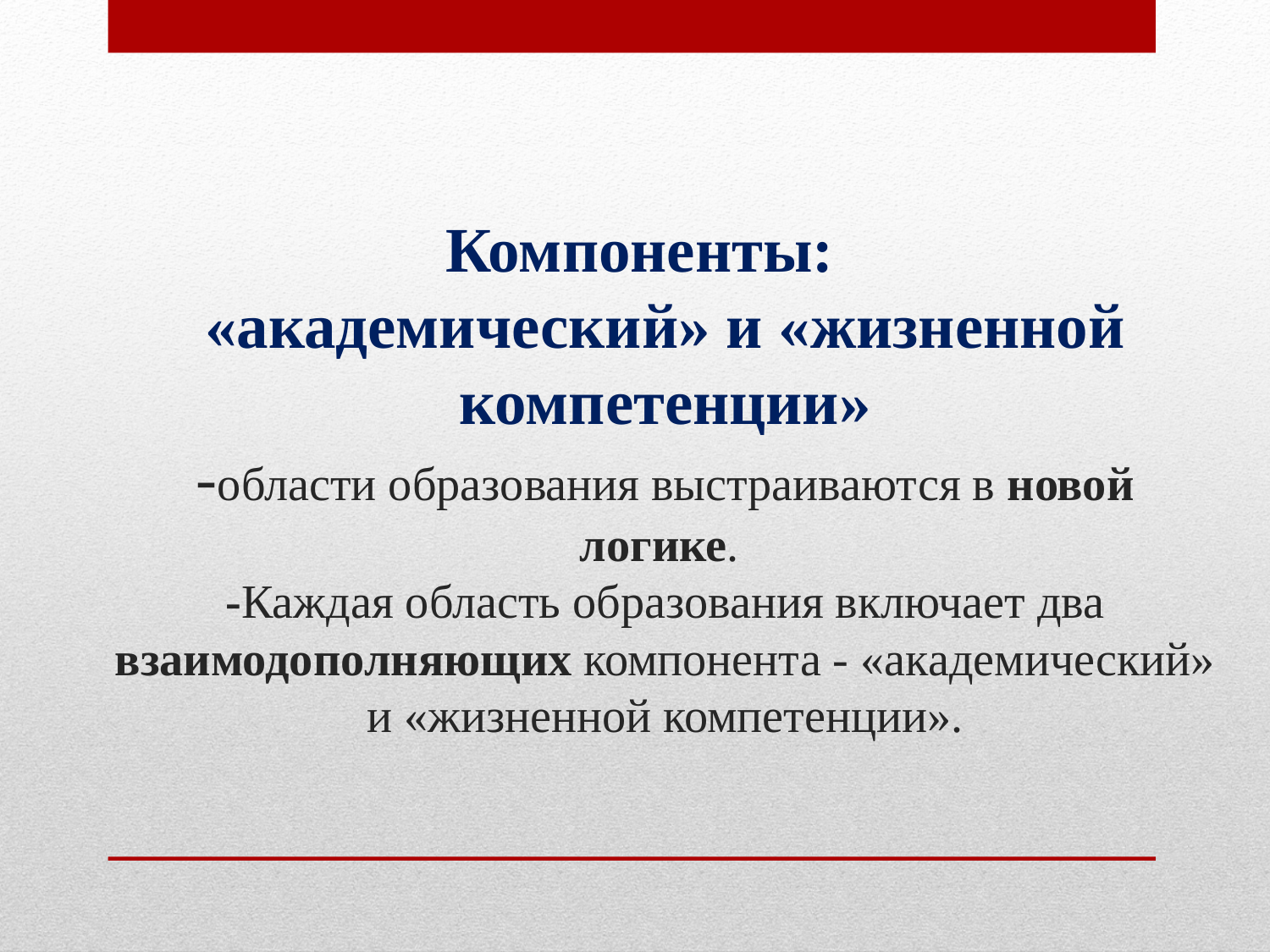

# Компоненты: «академический» и «жизненной компетенции» -области образования выстраиваются в новой логике. -Каждая область образования включает два взаимодополняющих компонента - «академический» и «жизненной компетенции».